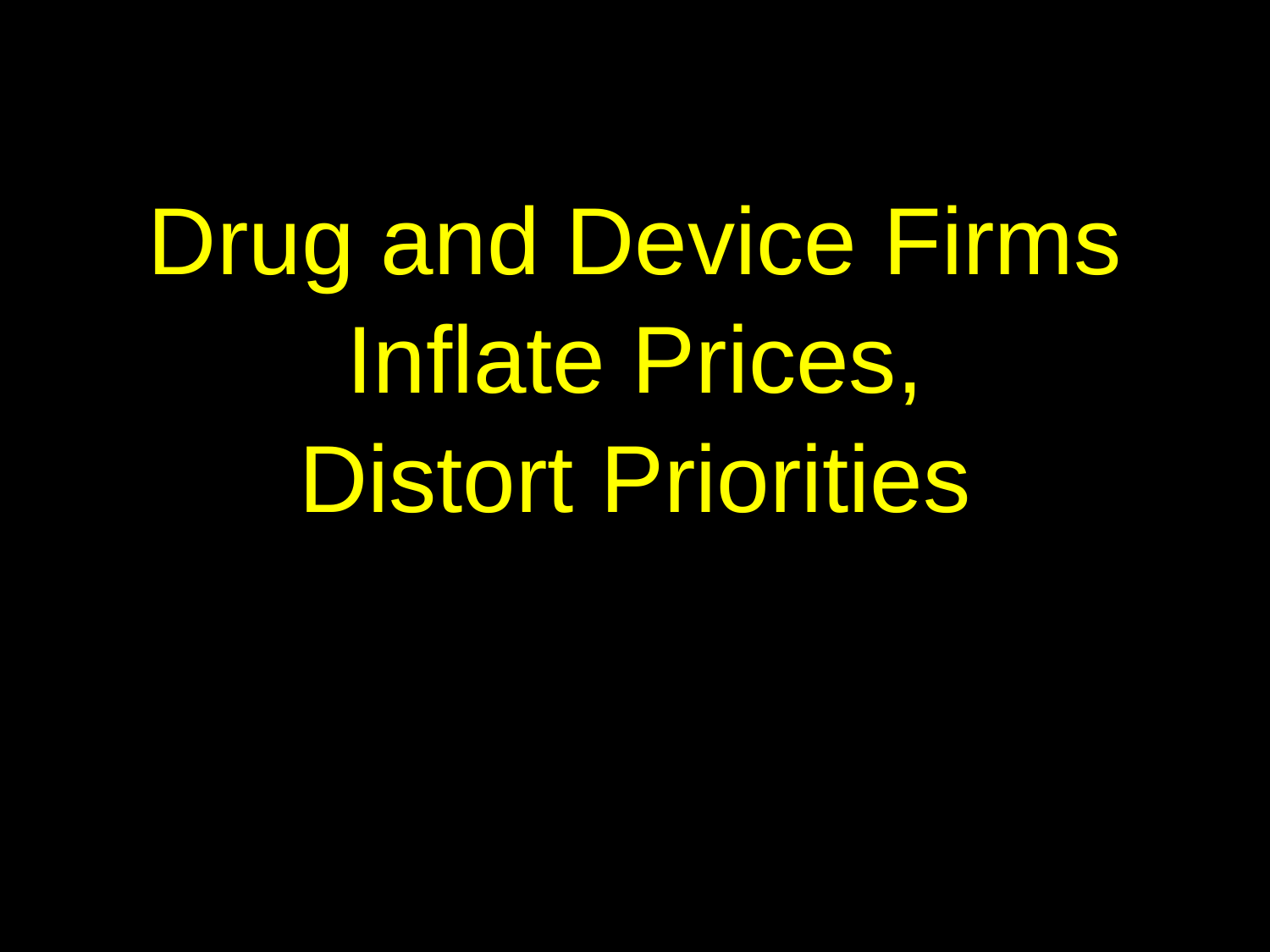

# Drug and Device Firms Inflate Prices, Distort Priorities